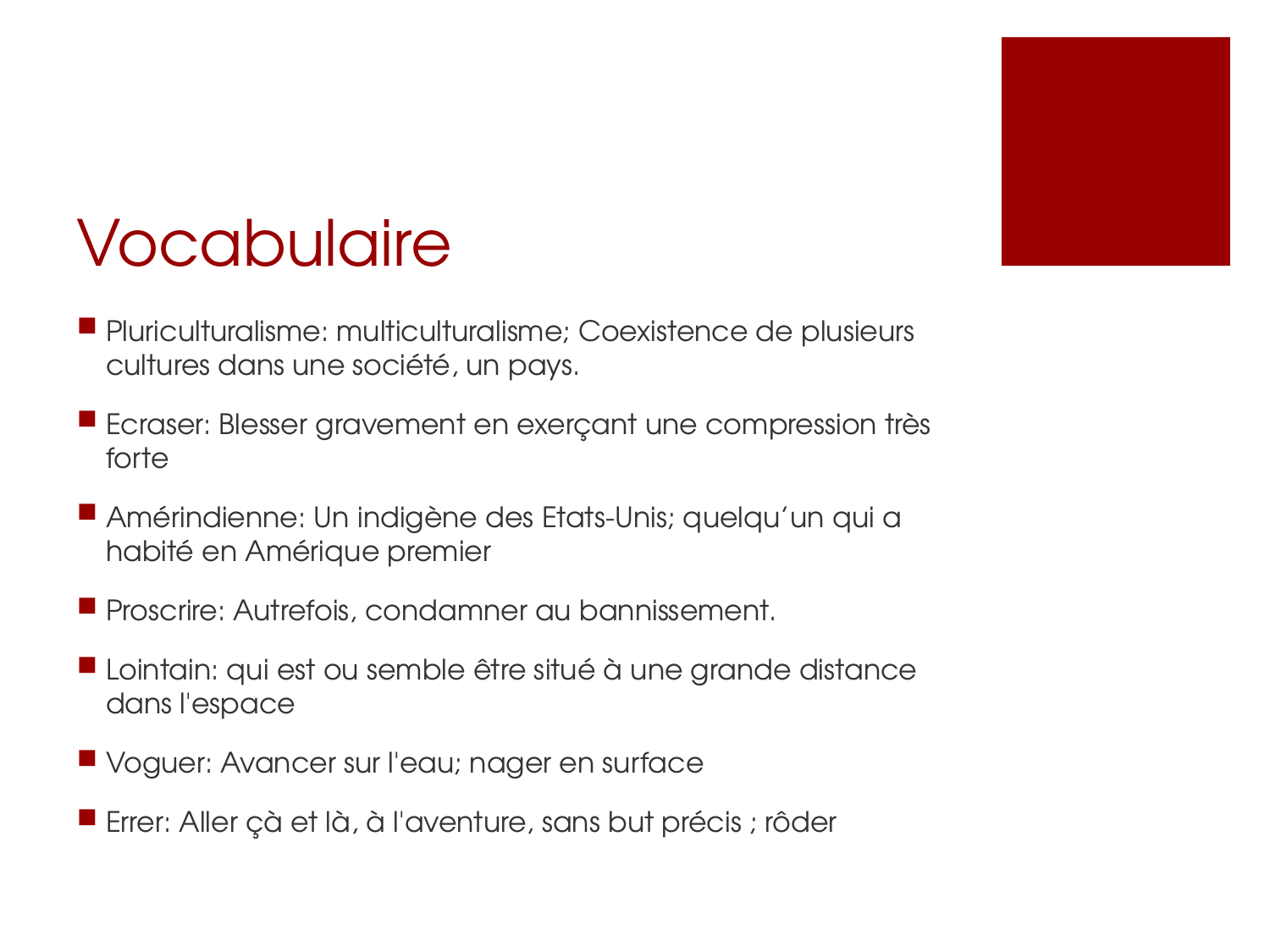

# Vocabulaire
Pluriculturalisme: multiculturalisme; Coexistence de plusieurs cultures dans une société, un pays.
Ecraser: Blesser gravement en exerçant une compression très forte
Amérindienne: Un indigène des Etats-Unis; quelqu’un qui a habité en Amérique premier
Proscrire: Autrefois, condamner au bannissement.
Lointain: qui est ou semble être situé à une grande distance dans l'espace
Voguer: Avancer sur l'eau; nager en surface
Errer: Aller çà et là, à l'aventure, sans but précis ; rôder